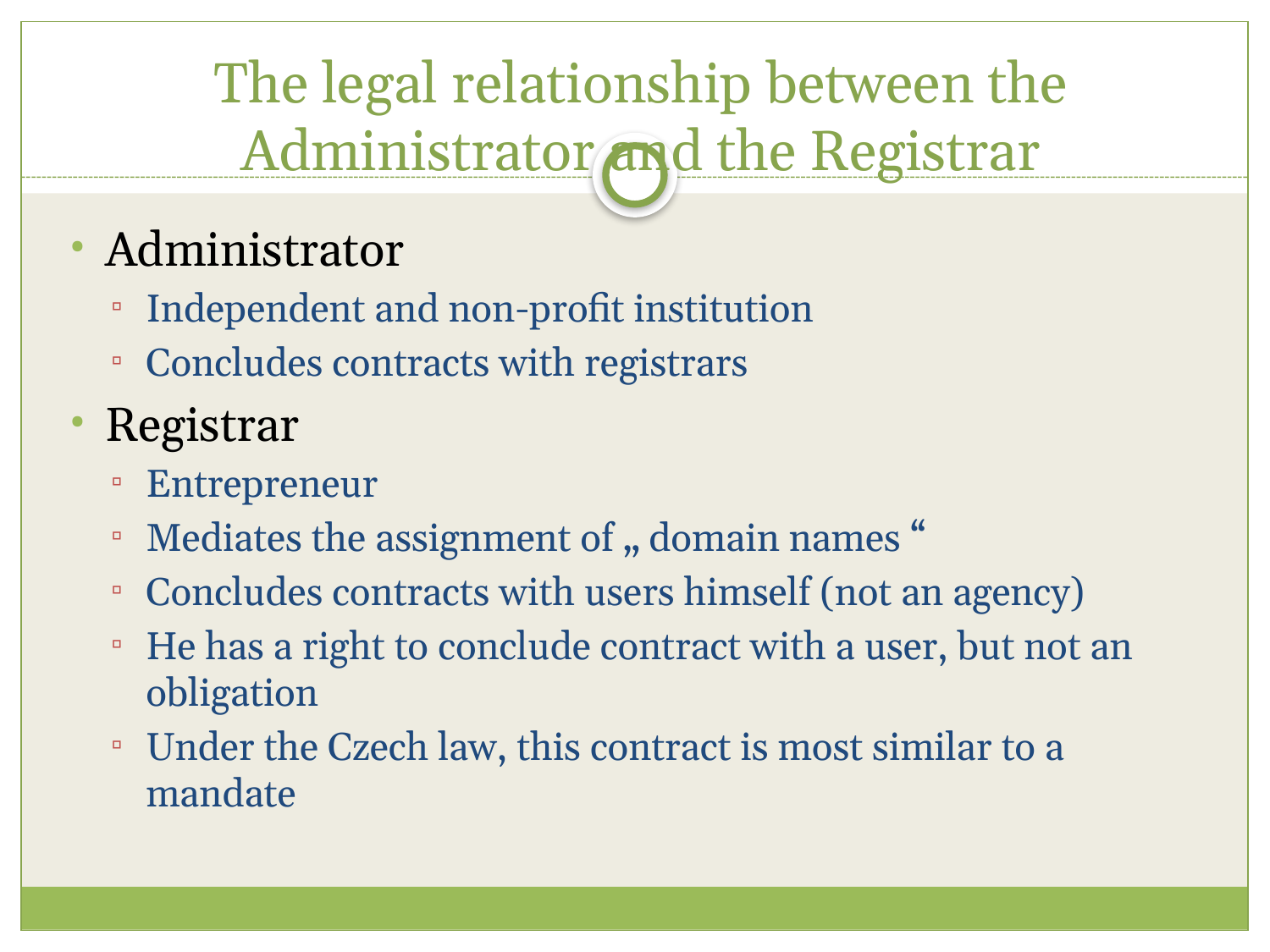

# The legal relationship between the Administrator and the Registrar
Administrator
Independent and non-profit institution
Concludes contracts with registrars
Registrar
Entrepreneur
Mediates the assignment of „ domain names “
Concludes contracts with users himself (not an agency)
He has a right to conclude contract with a user, but not an obligation
Under the Czech law, this contract is most similar to a mandate